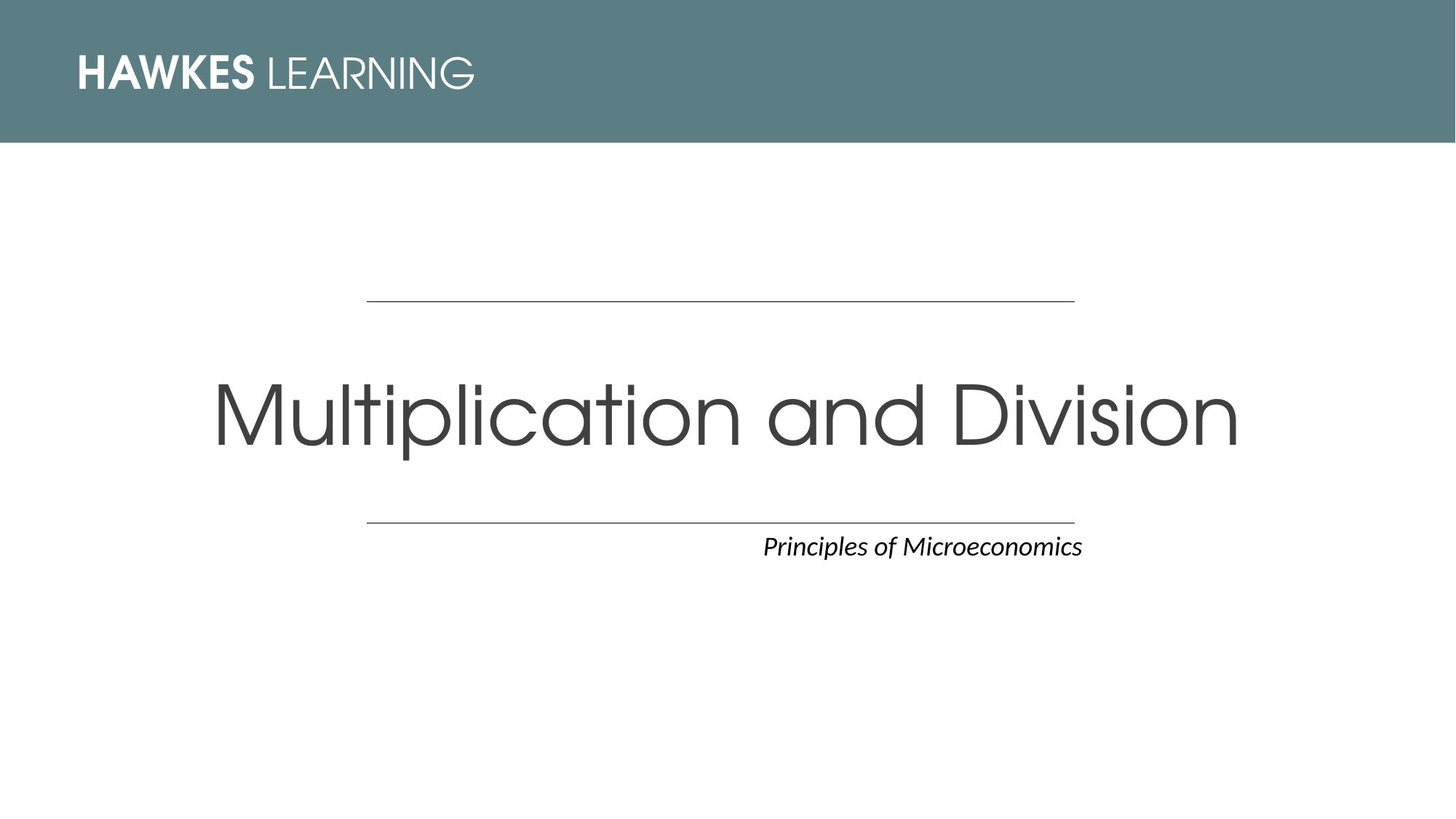

HAWKES LEARNING
Multiplication and Division
Principles of Microeconomics